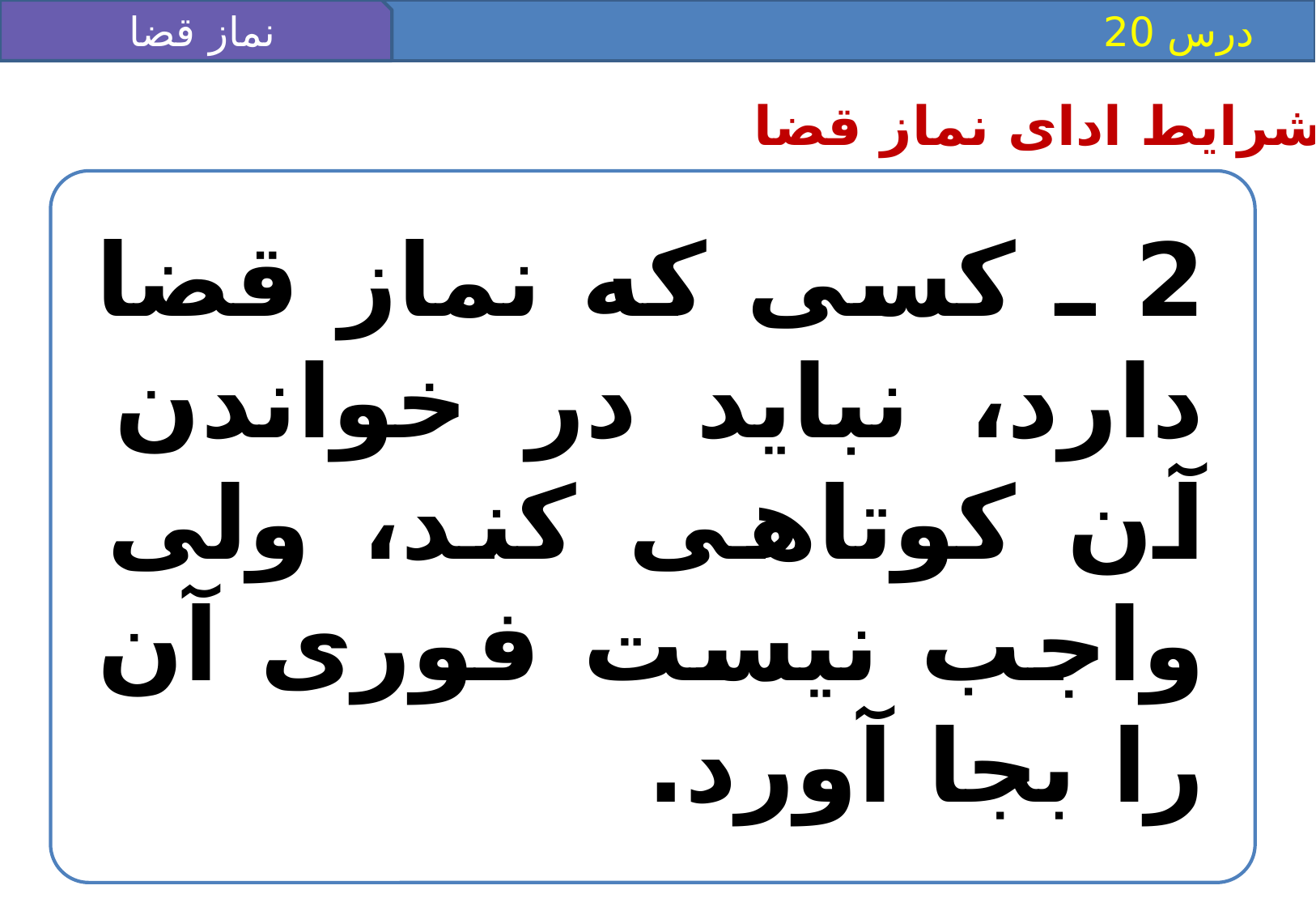

نماز قضا
 درس 20
شرایط ادای نماز قضا

2 ـ كسى كه نماز قضا دارد، نبايد در خواندن آن كوتاهى كند، ولى واجب نيست فورى آن را بجا آورد.